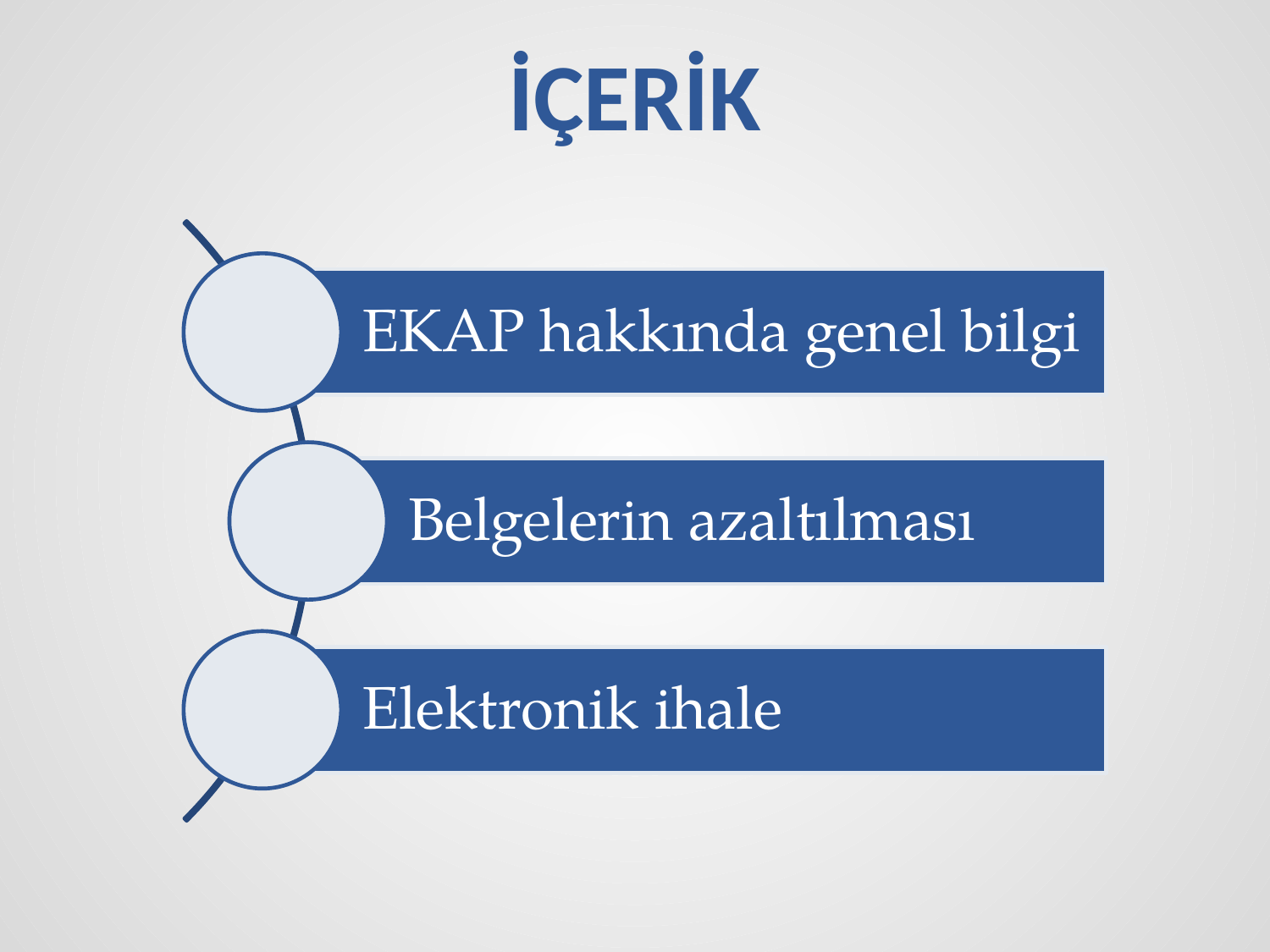

# İÇERİK
EKAP hakkında genel bilgi
Belgelerin azaltılması
Elektronik ihale